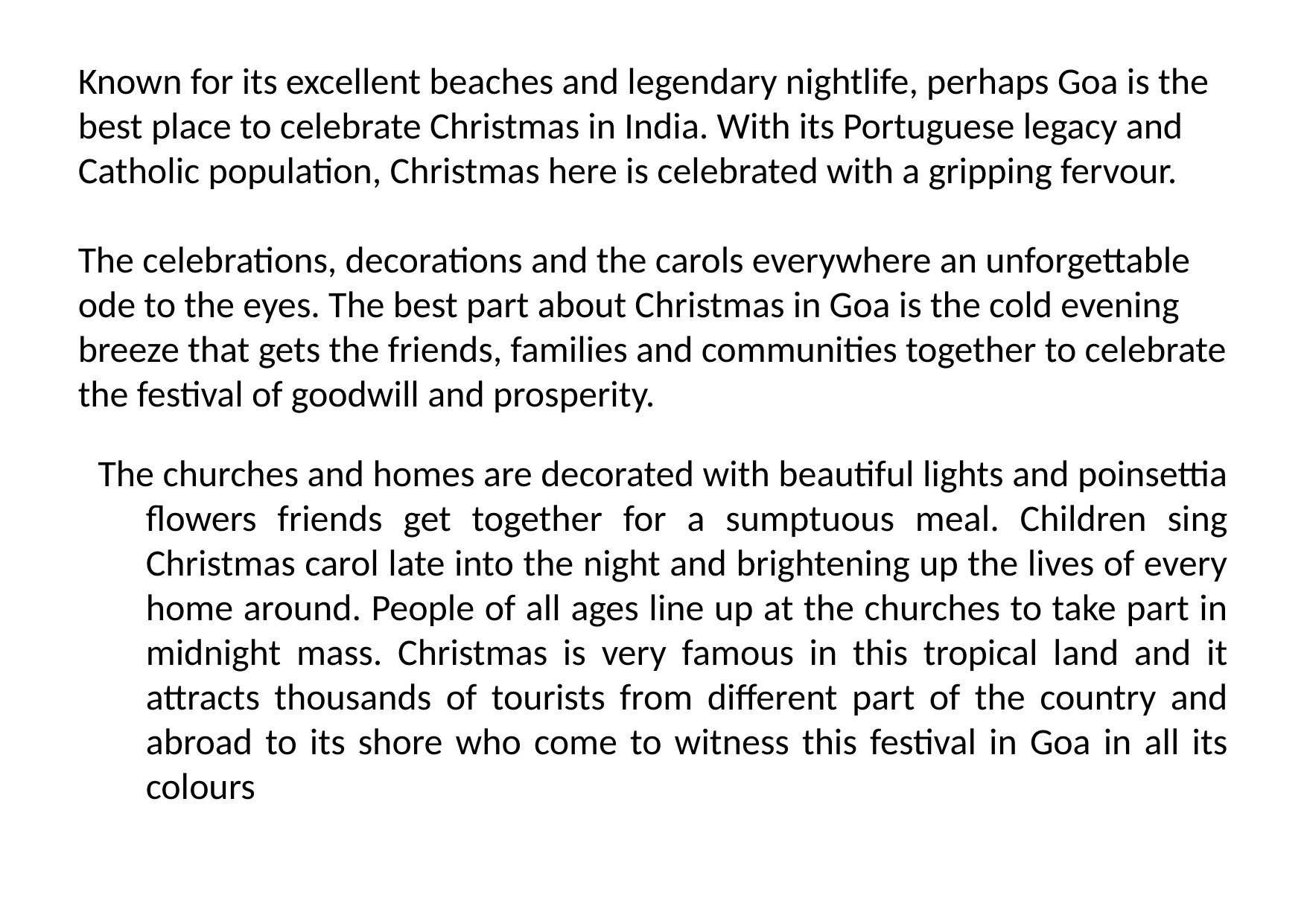

# Known for its excellent beaches and legendary nightlife, perhaps Goa is the best place to celebrate Christmas in India. With its Portuguese legacy and Catholic population, Christmas here is celebrated with a gripping fervour. The celebrations, decorations and the carols everywhere an unforgettable ode to the eyes. The best part about Christmas in Goa is the cold evening breeze that gets the friends, families and communities together to celebrate the festival of goodwill and prosperity.
The churches and homes are decorated with beautiful lights and poinsettia flowers friends get together for a sumptuous meal. Children sing Christmas carol late into the night and brightening up the lives of every home around. People of all ages line up at the churches to take part in midnight mass. Christmas is very famous in this tropical land and it attracts thousands of tourists from different part of the country and abroad to its shore who come to witness this festival in Goa in all its colours